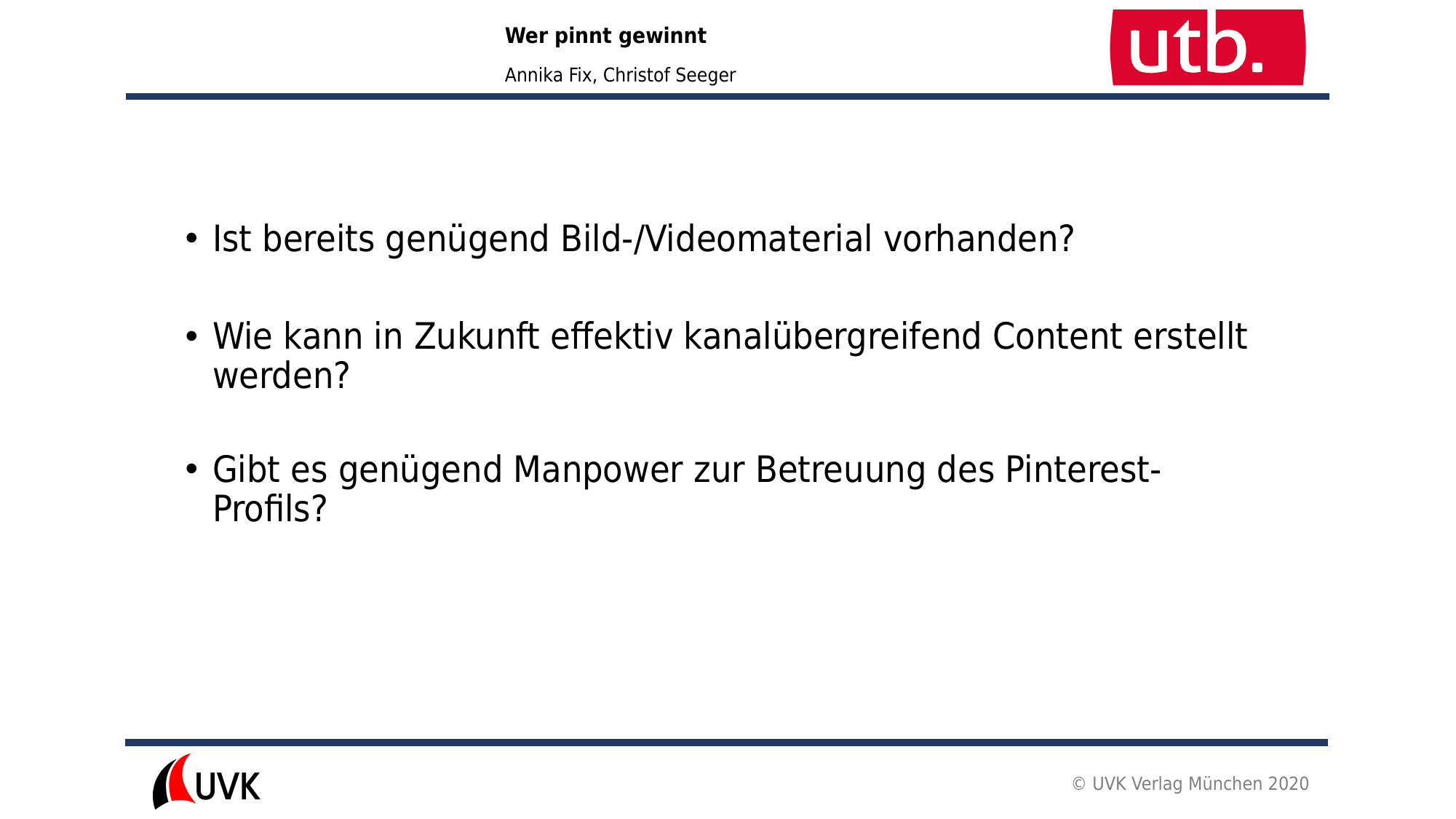

Ist bereits genügend Bild-/Videomaterial vorhanden?
Wie kann in Zukunft effektiv kanalübergreifend Content erstellt werden?
Gibt es genügend Manpower zur Betreuung des Pinterest-Profils?